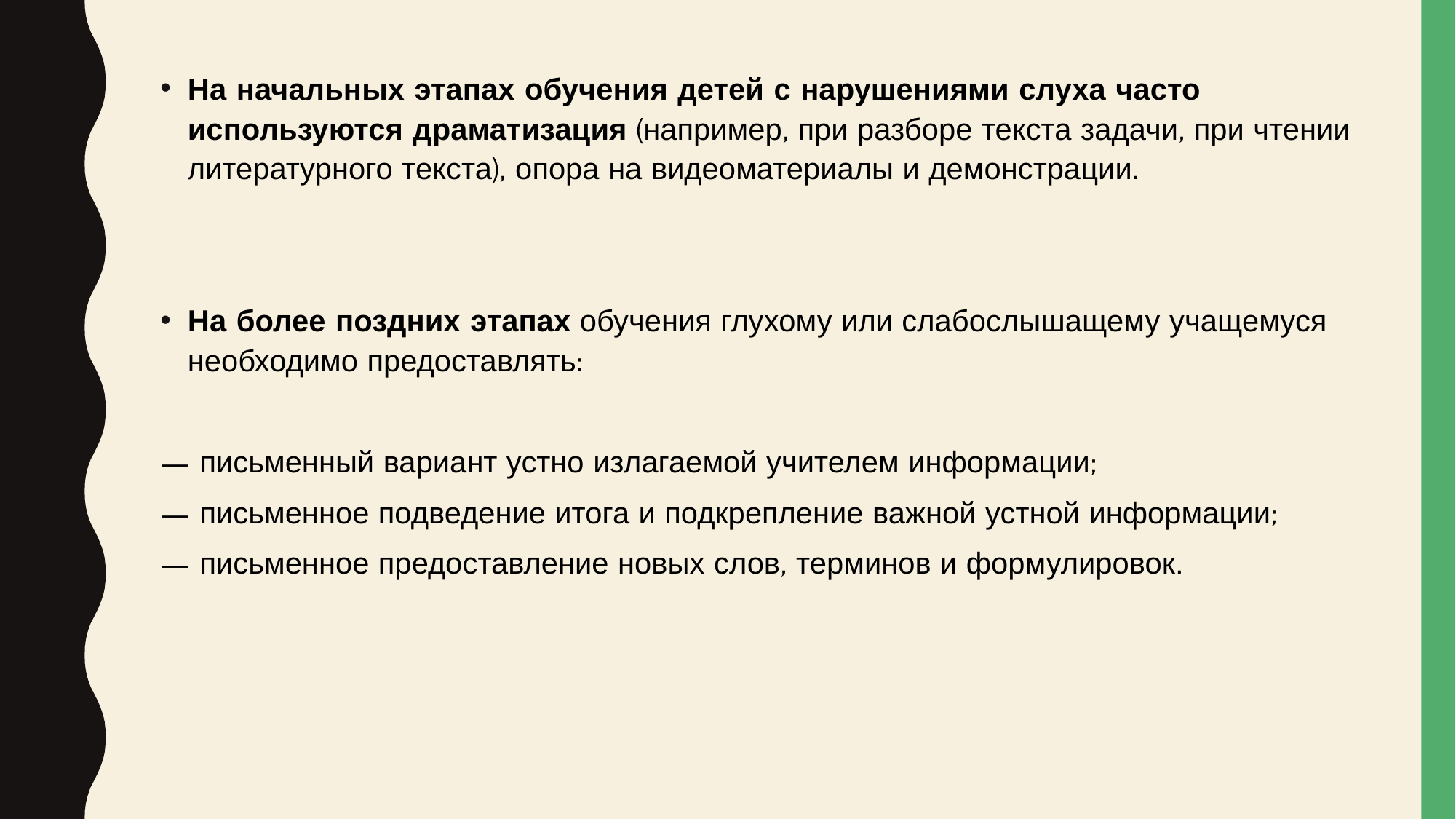

На начальных этапах обучения детей с нарушениями слуха часто используются драматизация (например, при разборе текста задачи, при чтении литературного текста), опора на видеоматериалы и демонстрации.

На более поздних этапах обучения глухому или слабослышащему учащемуся необходимо предоставлять:

— письменный вариант устно излагаемой учителем информации;
— письменное подведение итога и подкрепление важной устной информации;
— письменное предоставление новых слов, терминов и формулировок.